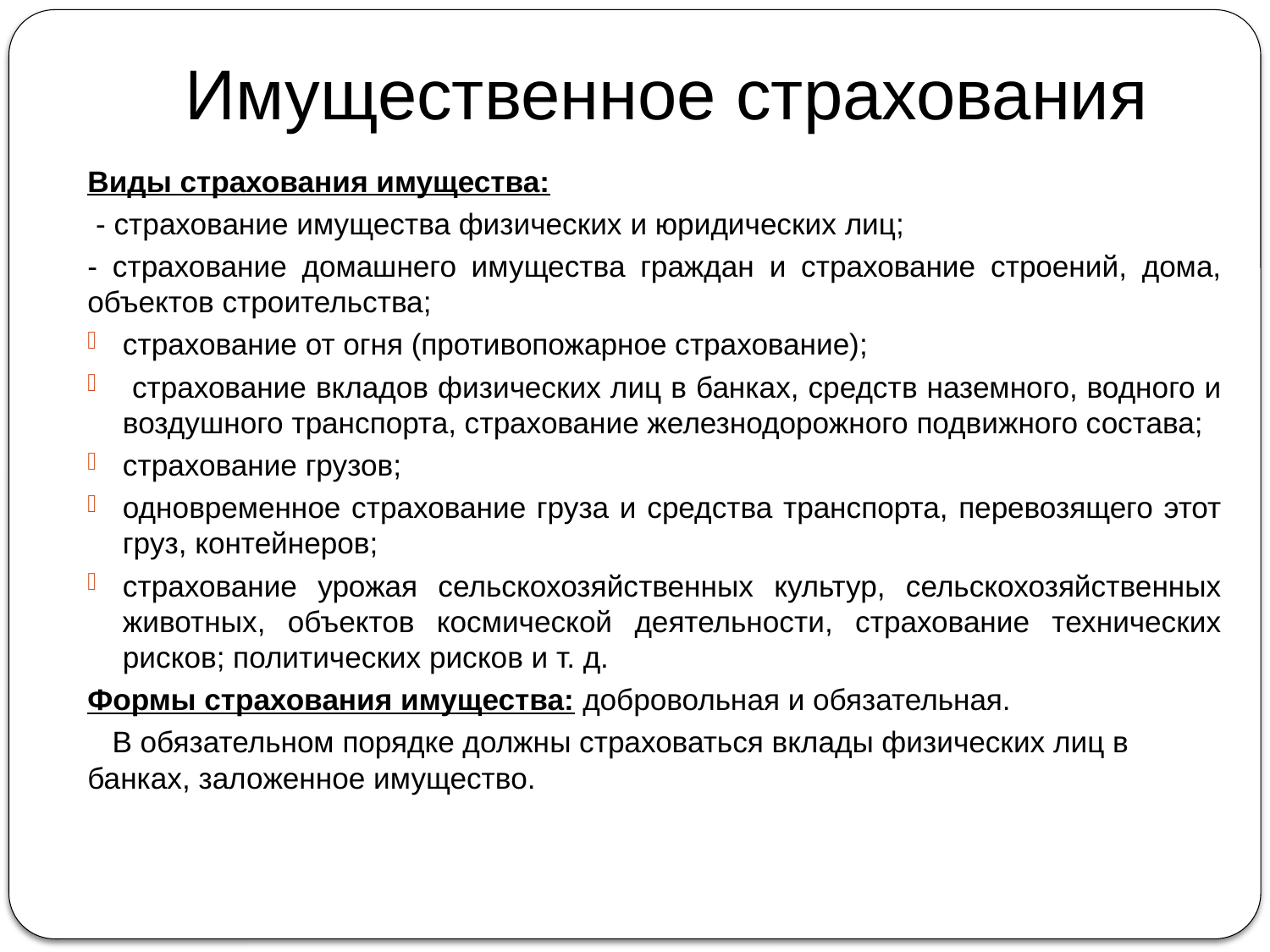

# Имущественное страхования
Виды страхования имущества:
 - страхование имущества физических и юридических лиц;
- страхование домашнего имущества граждан и страхование строений, дома, объектов строительства;
страхование от огня (противопожарное страхование);
 страхование вкладов физических лиц в банках, средств наземного, водного и воздушного транспорта, страхование железнодорожного подвижного состава;
страхование грузов;
одновременное страхование груза и средства транспорта, перевозящего этот груз, контейнеров;
страхование урожая сельскохозяйственных культур, сельскохозяйственных животных, объектов космической деятельности, страхование технических рисков; политических рисков и т. д.
Формы страхования имущества: добровольная и обязательная.
   В обязательном порядке должны страховаться вклады физических лиц в банках, заложенное имущество.